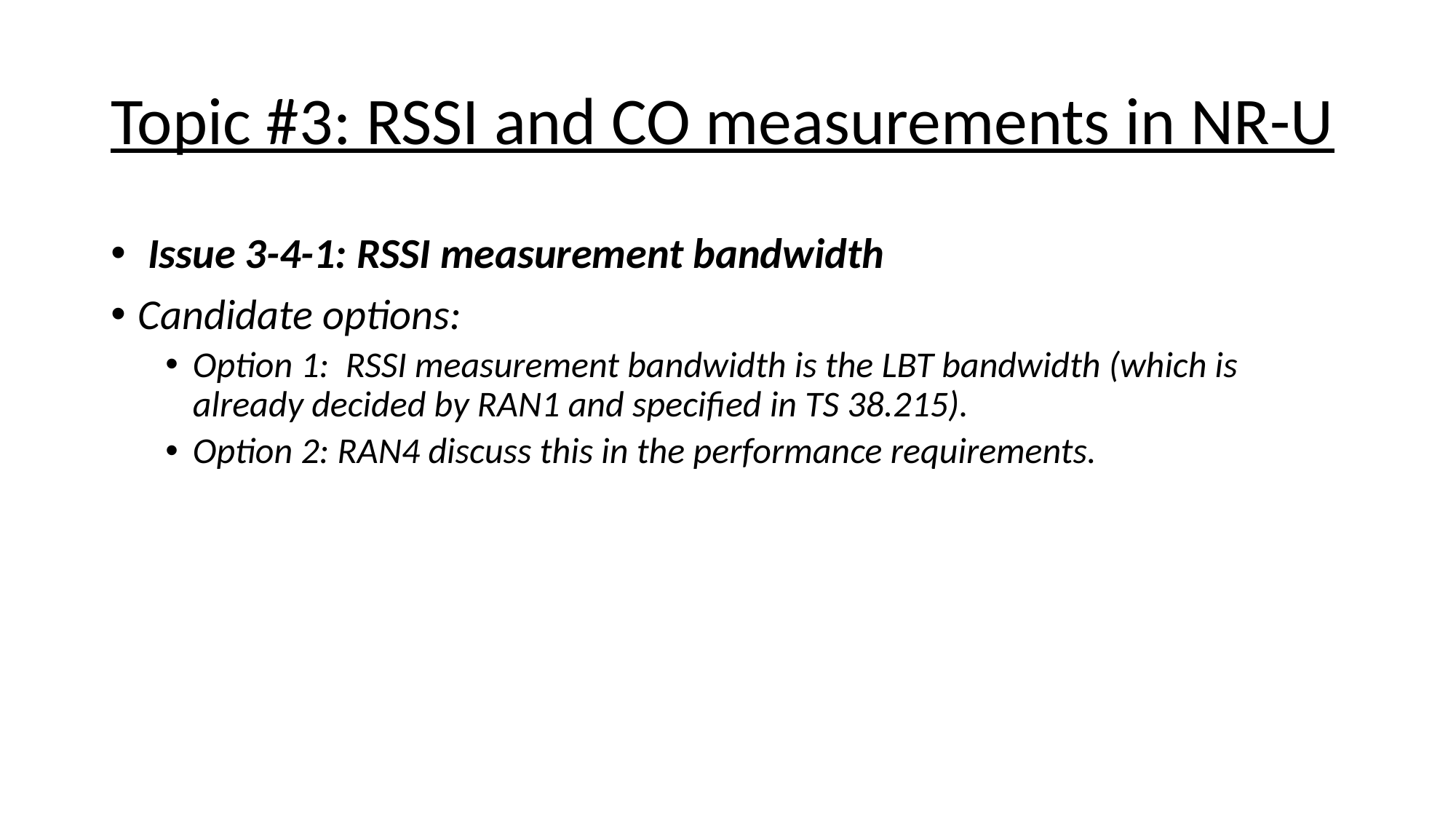

# Topic #3: RSSI and CO measurements in NR-U
 Issue 3-4-1: RSSI measurement bandwidth
Candidate options:
Option 1:  RSSI measurement bandwidth is the LBT bandwidth (which is already decided by RAN1 and specified in TS 38.215).
Option 2: RAN4 discuss this in the performance requirements.